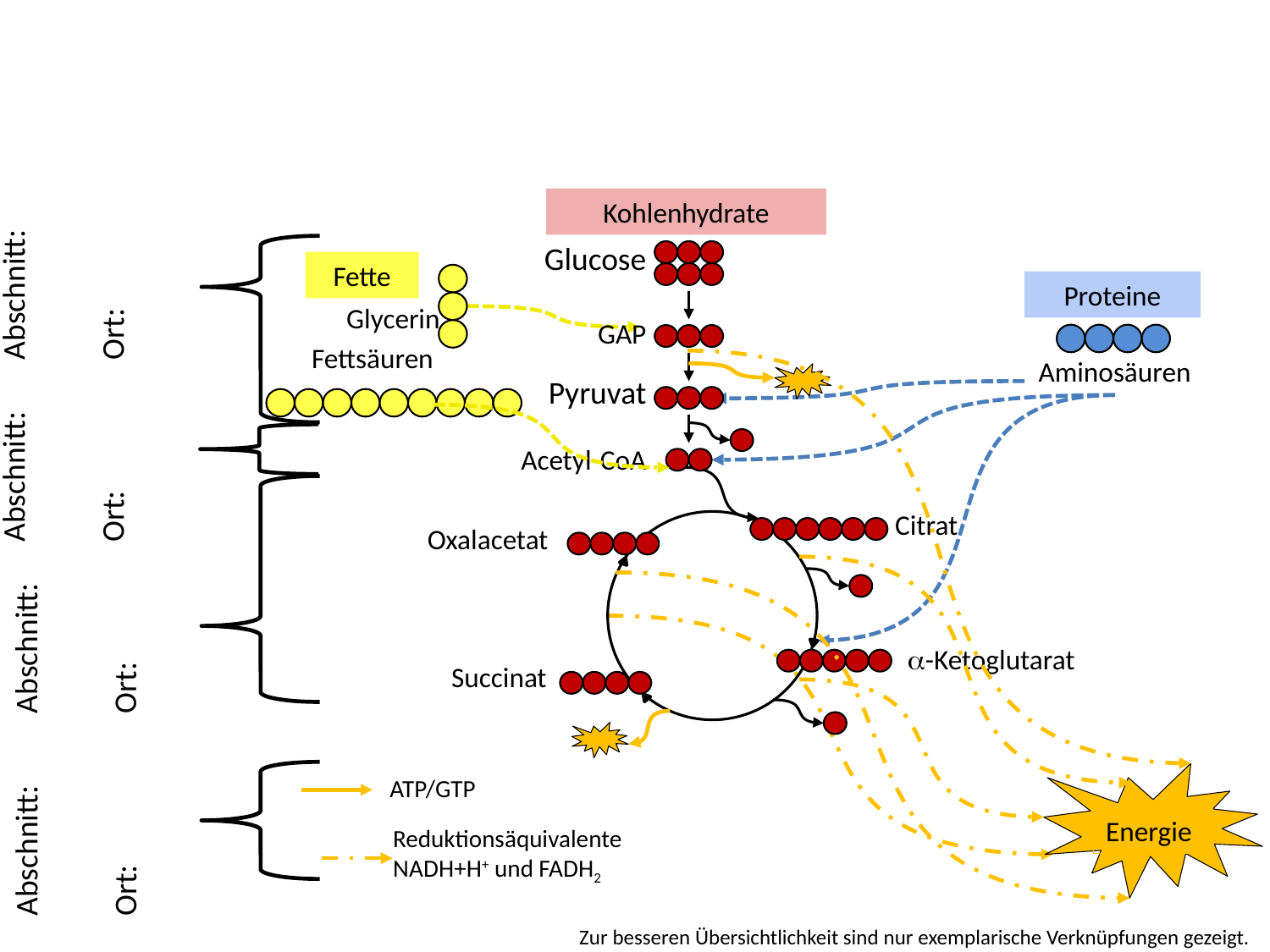

#
Kohlenhydrate

Glucose
GAP

Pyruvat

Acetyl-CoA

Citrat

Oxalacetat

α-Ketoglutarat

Succinat

Energie
ATP/GTP
Reduktionsäquivalente
NADH+H+ und FADH2
Fette
Proteine

Glycerin

Fettsäuren
Aminosäuren
Abschnitt:

Ort: Cytoplasma

Abschnitt:

Ort:

Abschnitt:

Ort:

Abschnitt:

Ort:

Zur besseren Übersichtlichkeit sind nur exemplarische Verknüpfungen gezeigt.